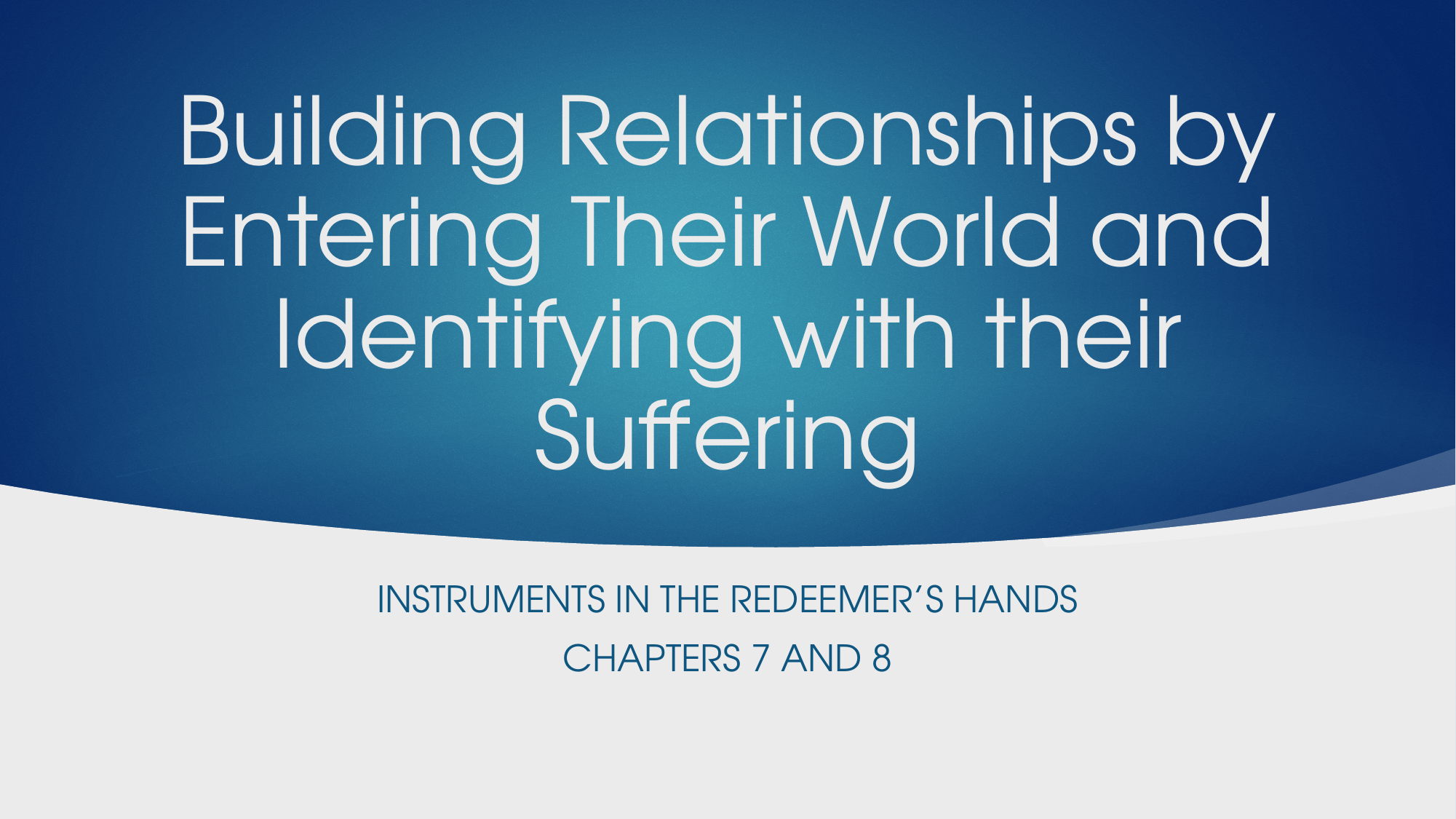

# Building Relationships by Entering Their World and Identifying with their Suffering

Instruments in the Redeemer’s hands
Chapters 7 and 8